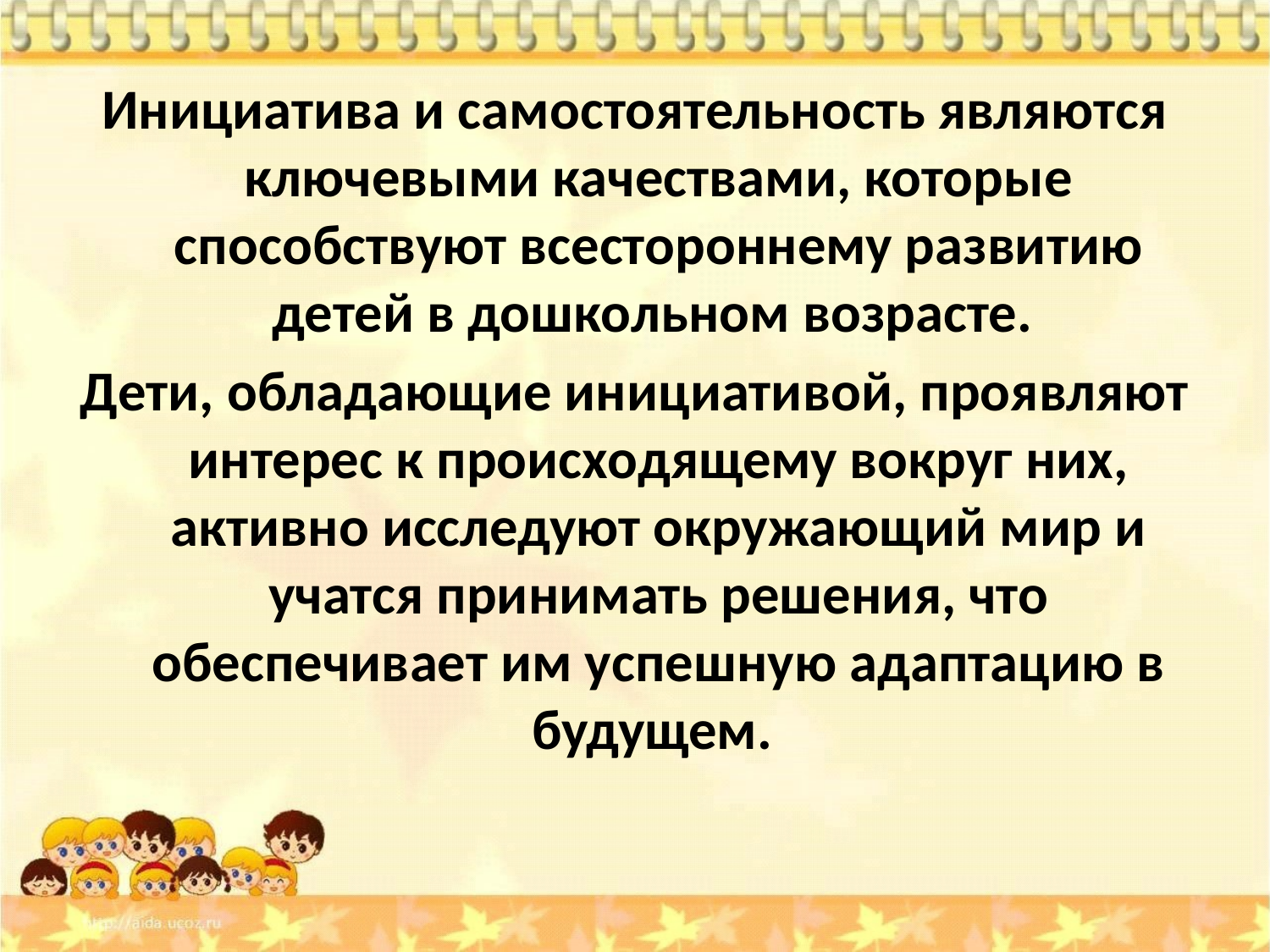

Инициатива и самостоятельность являются ключевыми качествами, которые способствуют всестороннему развитию детей в дошкольном возрасте.
Дети, обладающие инициативой, проявляют интерес к происходящему вокруг них, активно исследуют окружающий мир и учатся принимать решения, что обеспечивает им успешную адаптацию в будущем.